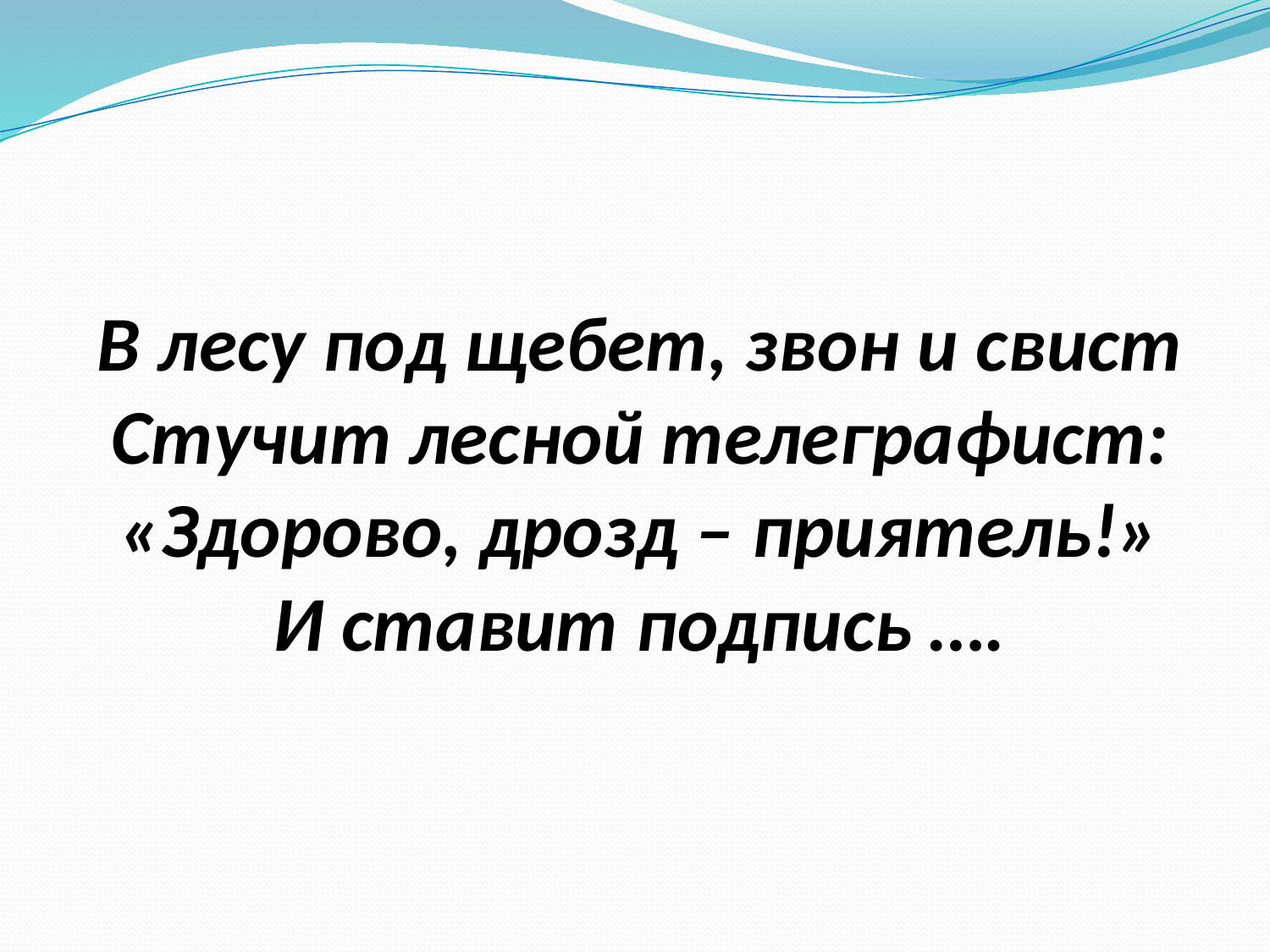

# В лесу под щебет, звон и свист Стучит лесной телеграфист: «Здорово, дрозд – приятель!» И ставит подпись ….